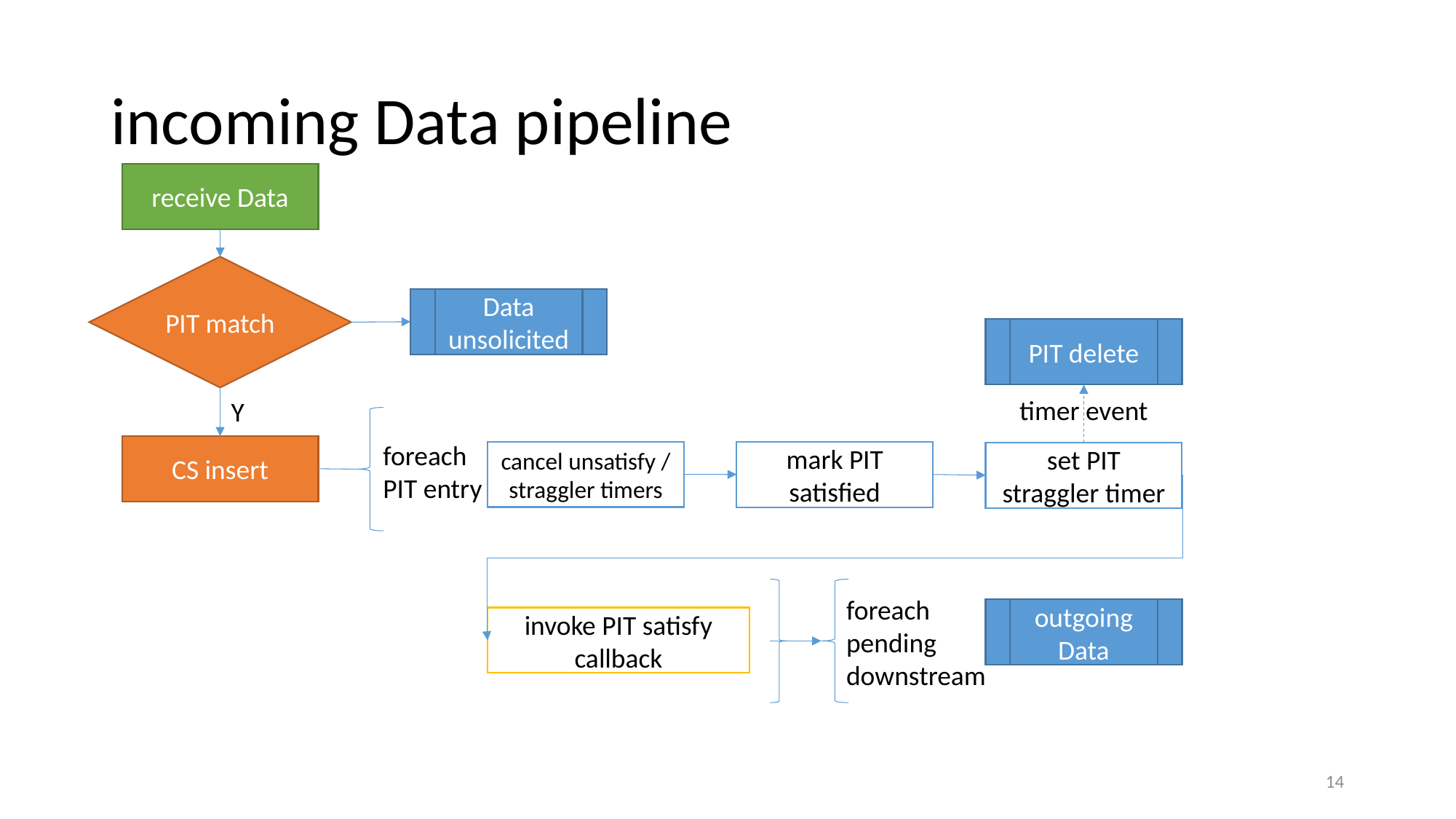

# incoming Data pipeline
receive Data
PIT match
Data unsolicited
PIT delete
timer event
Y

foreach
PIT entry
CS insert
cancel unsatisfy / straggler timers
mark PIT satisfied
set PIT straggler timer

foreach
pending
downstream
outgoing Data
invoke PIT satisfy callback
14